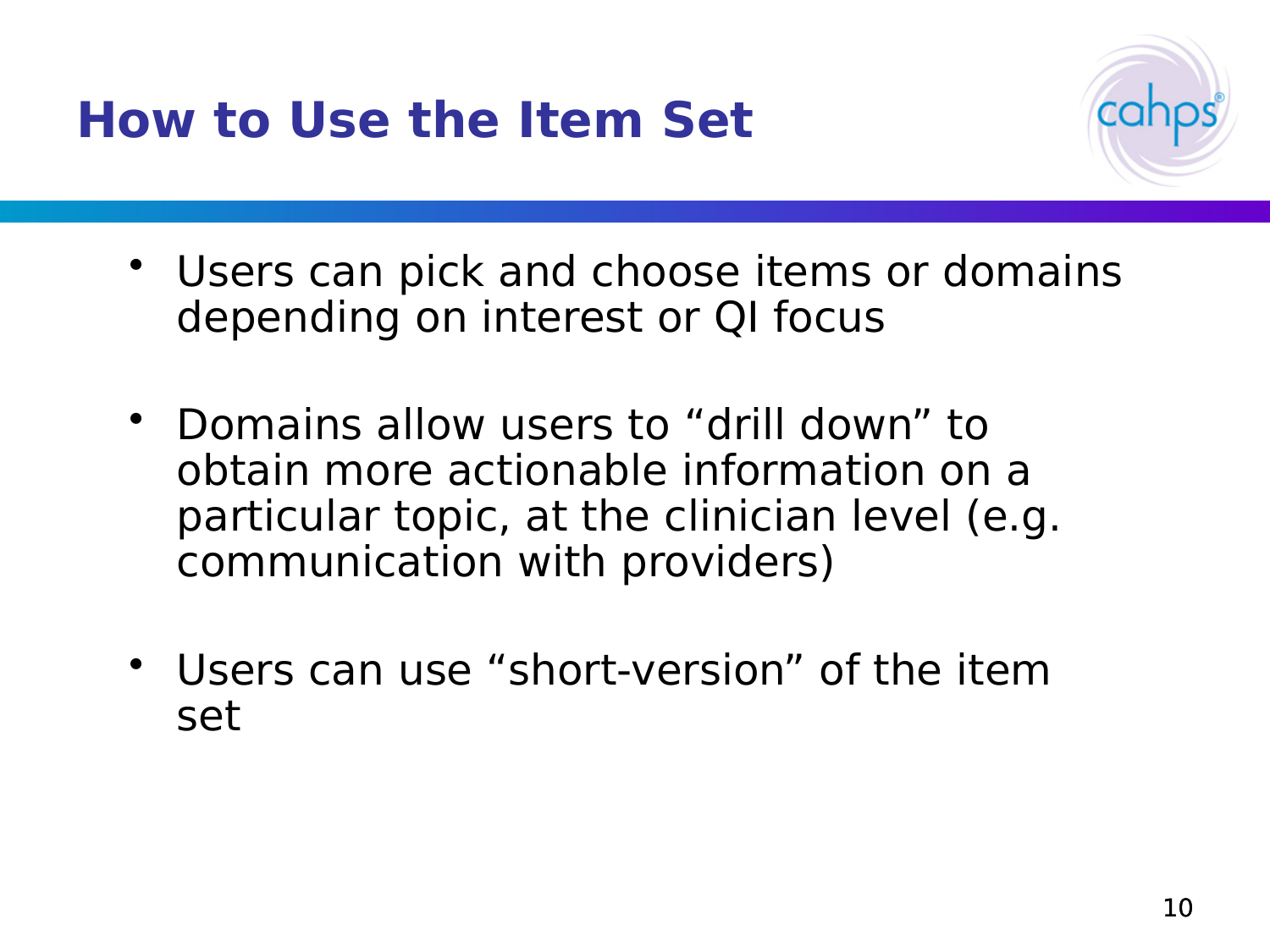

# How to Use the Item Set
Users can pick and choose items or domains depending on interest or QI focus

Domains allow users to “drill down” to obtain more actionable information on a particular topic, at the clinician level (e.g. communication with providers)

Users can use “short-version” of the item set
10
10